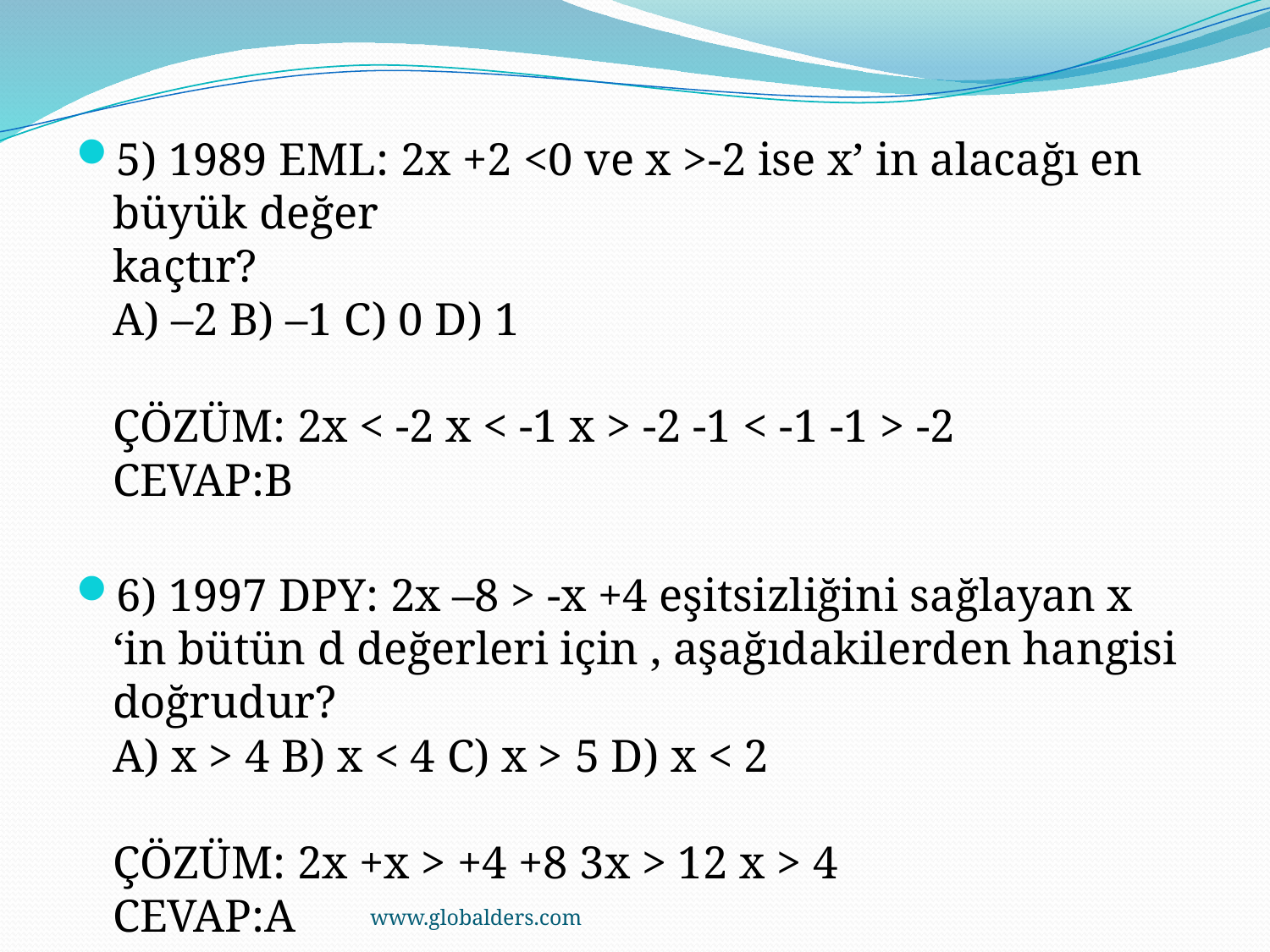

5) 1989 EML: 2x +2 <0 ve x >-2 ise x’ in alacağı en büyük değer 
kaçtır? 
A) –2 B) –1 C) 0 D) 1
ÇÖZÜM: 2x < -2 x < -1 x > -2 -1 < -1 -1 > -2
CEVAP:B
6) 1997 DPY: 2x –8 > -x +4 eşitsizliğini sağlayan x ‘in bütün d değerleri için , aşağıdakilerden hangisi doğrudur?
A) x > 4 B) x < 4 C) x > 5 D) x < 2 
ÇÖZÜM: 2x +x > +4 +8 3x > 12 x > 4 
CEVAP:A
www.globalders.com